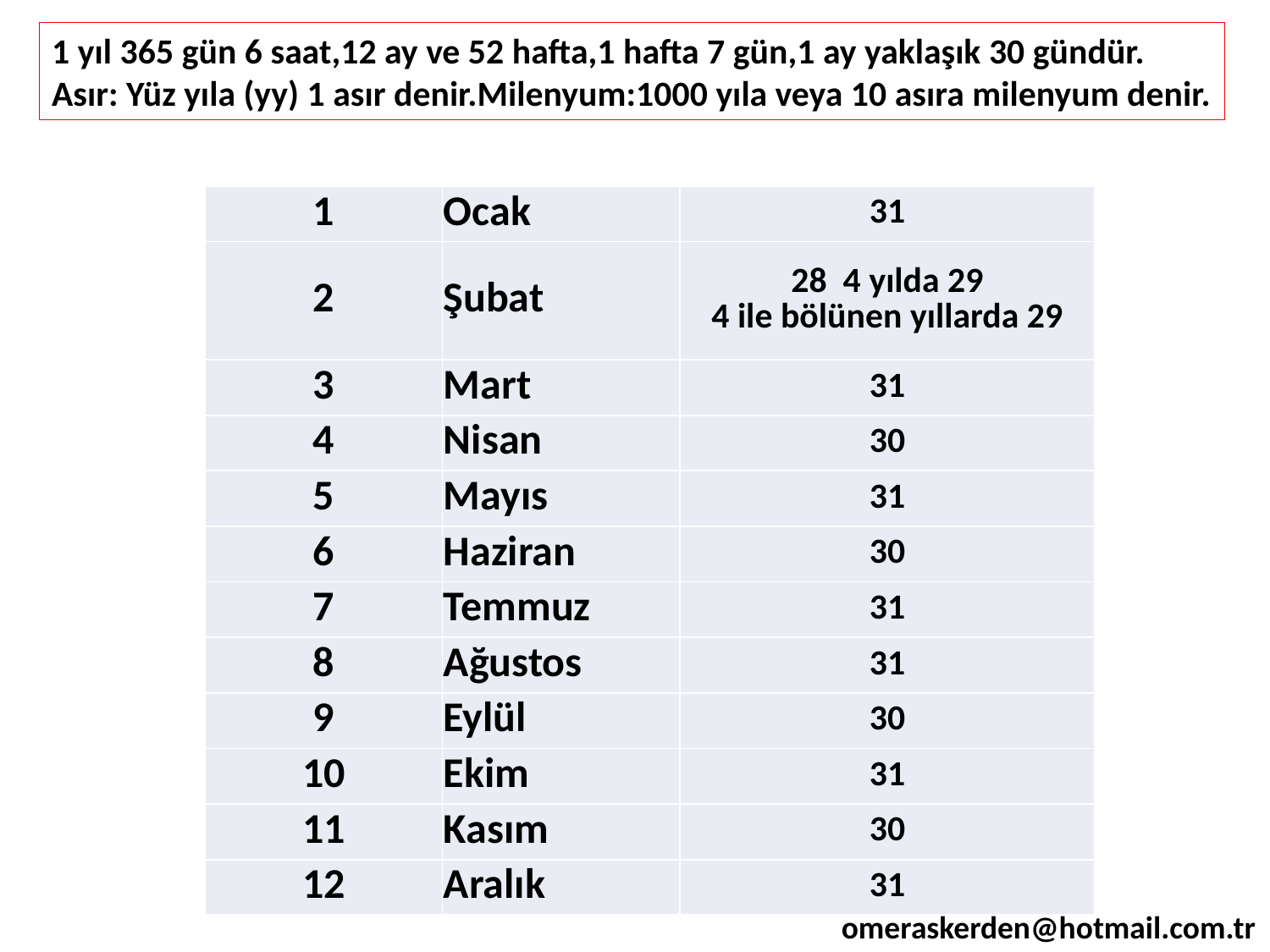

1 yıl 365 gün 6 saat,12 ay ve 52 hafta,1 hafta 7 gün,1 ay yaklaşık 30 gündür.
Asır: Yüz yıla (yy) 1 asır denir.Milenyum:1000 yıla veya 10 asıra milenyum denir.
| 1 | Ocak | 31 |
| --- | --- | --- |
| 2 | Şubat | 28 4 yılda 29 4 ile bölünen yıllarda 29 |
| 3 | Mart | 31 |
| 4 | Nisan | 30 |
| 5 | Mayıs | 31 |
| 6 | Haziran | 30 |
| 7 | Temmuz | 31 |
| 8 | Ağustos | 31 |
| 9 | Eylül | 30 |
| 10 | Ekim | 31 |
| 11 | Kasım | 30 |
| 12 | Aralık | 31 |
omeraskerden@hotmail.com.tr